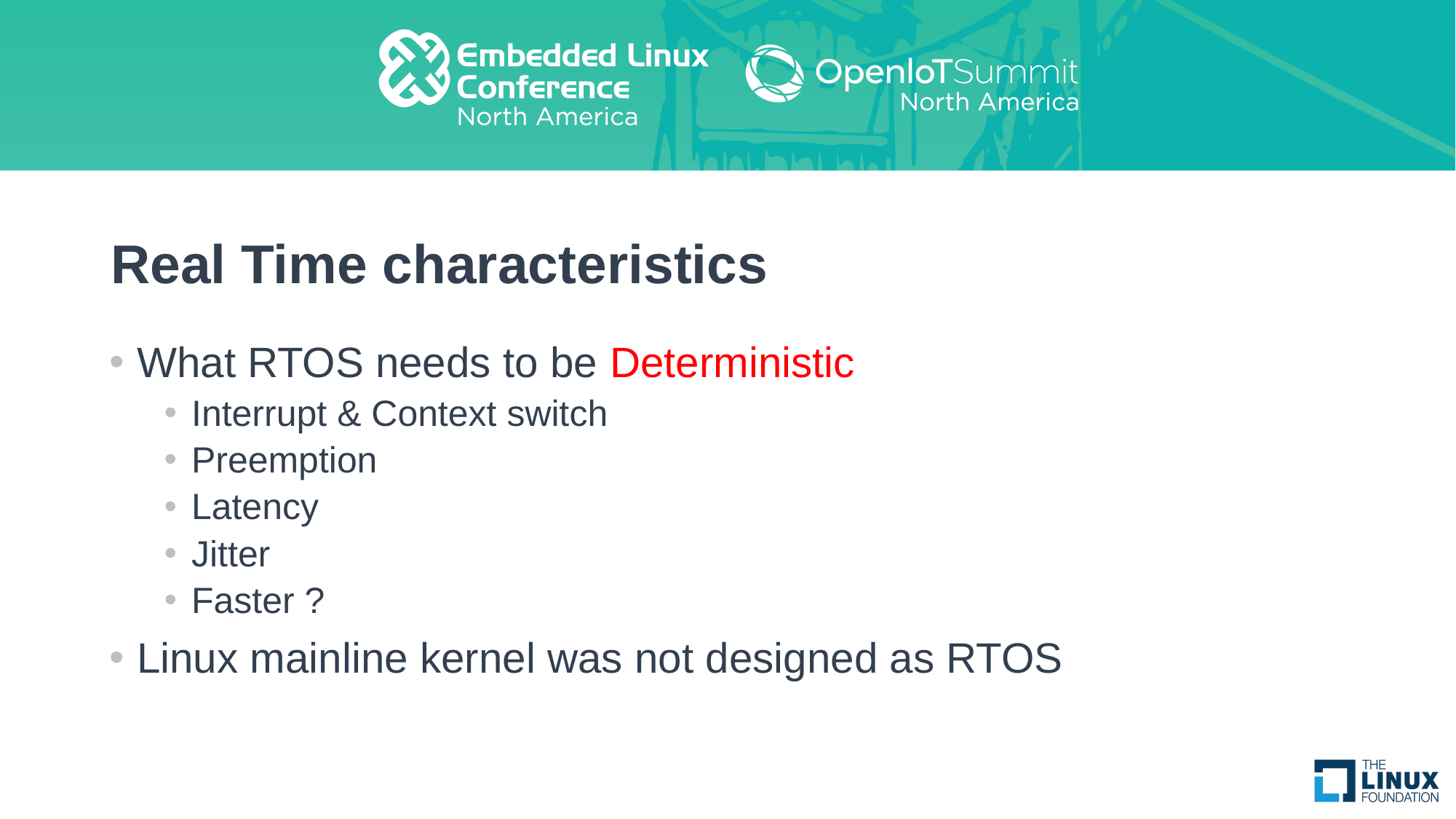

# Real Time characteristics
What RTOS needs to be Deterministic
Interrupt & Context switch
Preemption
Latency
Jitter
Faster ?
Linux mainline kernel was not designed as RTOS